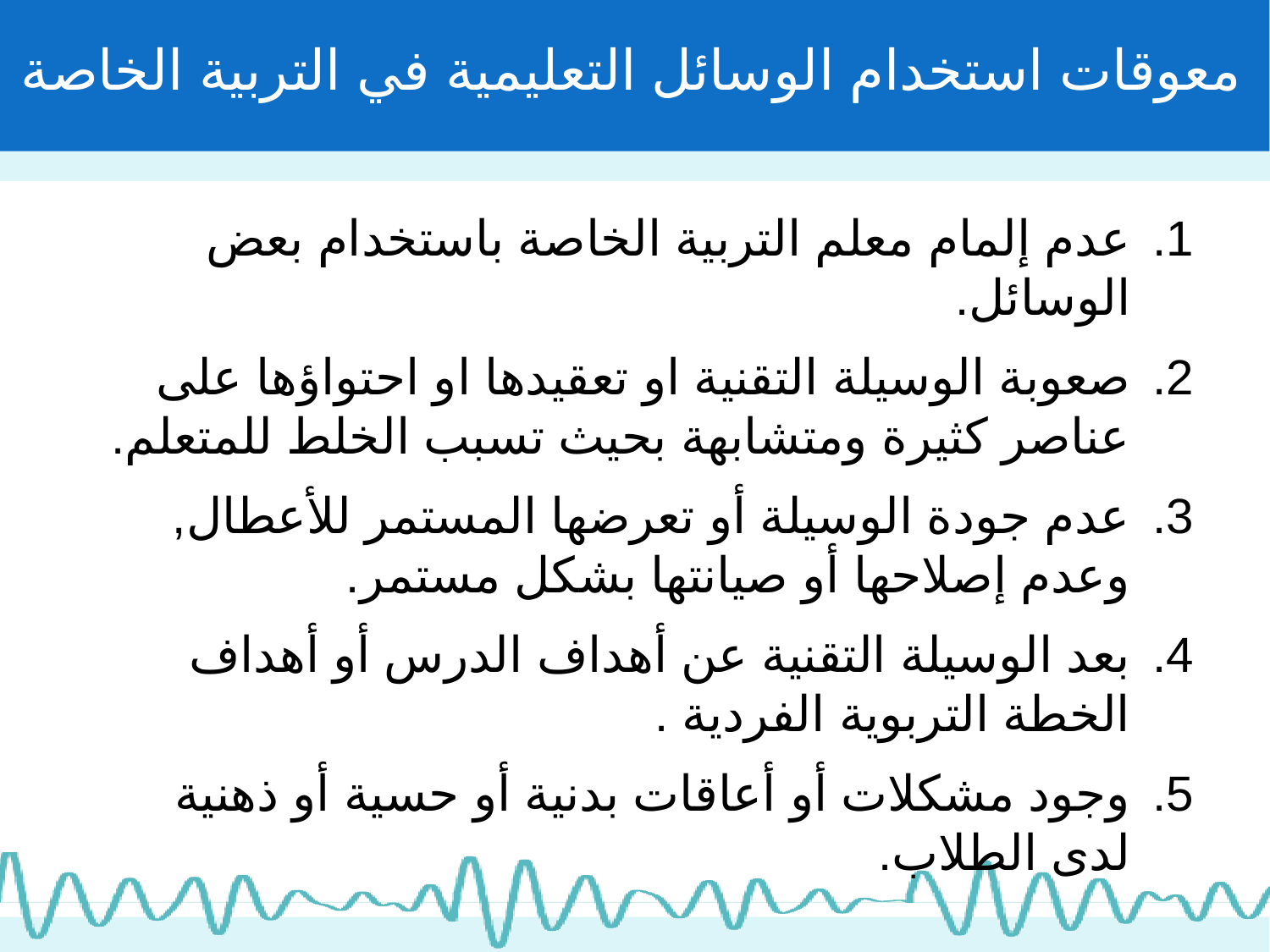

# معوقات استخدام الوسائل التعليمية في التربية الخاصة
عدم إلمام معلم التربية الخاصة باستخدام بعض الوسائل.
صعوبة الوسيلة التقنية او تعقيدها او احتواؤها على عناصر كثيرة ومتشابهة بحيث تسبب الخلط للمتعلم.
عدم جودة الوسيلة أو تعرضها المستمر للأعطال, وعدم إصلاحها أو صيانتها بشكل مستمر.
بعد الوسيلة التقنية عن أهداف الدرس أو أهداف الخطة التربوية الفردية .
وجود مشكلات أو أعاقات بدنية أو حسية أو ذهنية لدى الطلاب.